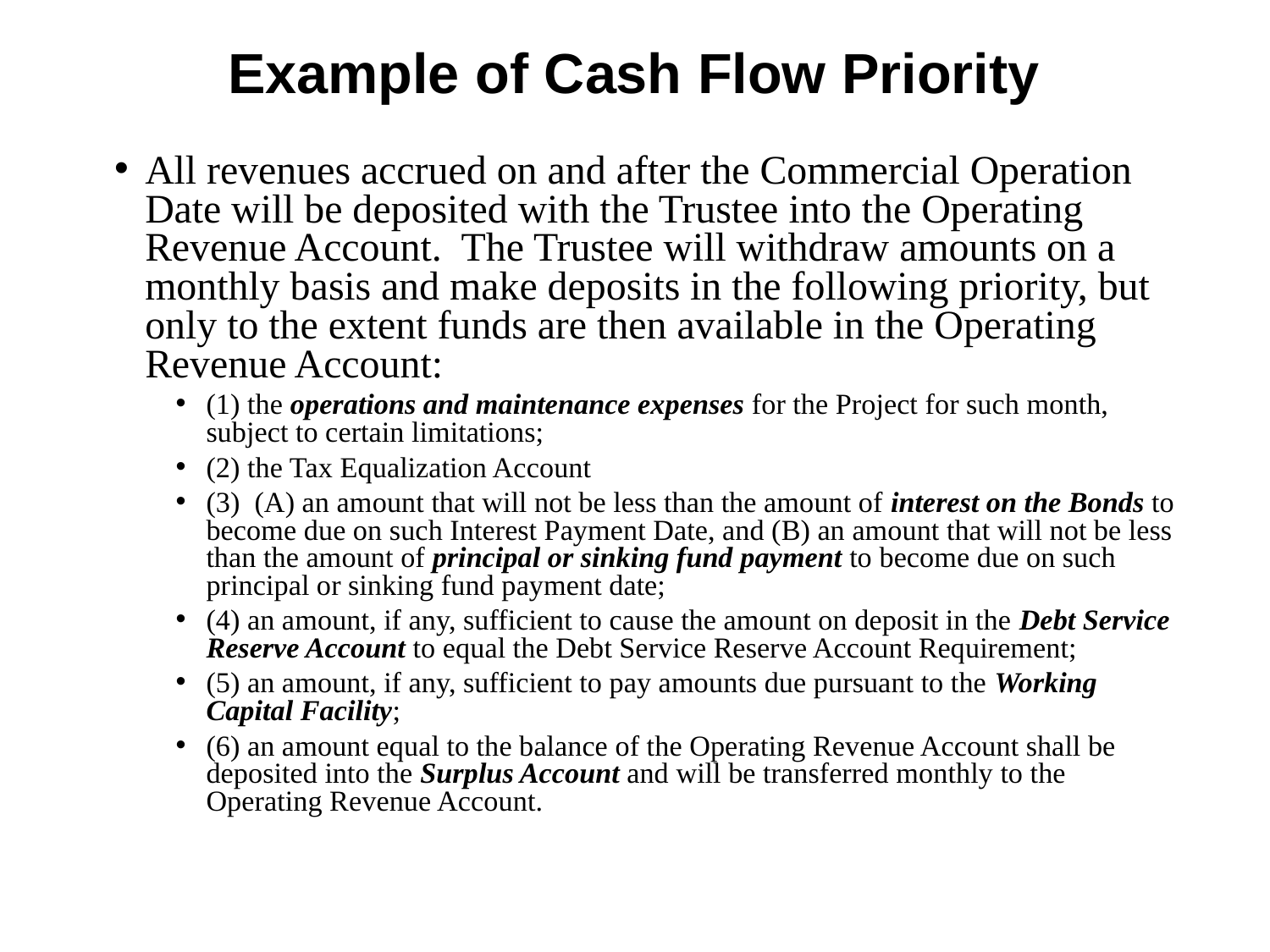

# Example of Cash Flow Priority
All revenues accrued on and after the Commercial Operation Date will be deposited with the Trustee into the Operating Revenue Account.  The Trustee will withdraw amounts on a monthly basis and make deposits in the following priority, but only to the extent funds are then available in the Operating Revenue Account:
(1) the operations and maintenance expenses for the Project for such month, subject to certain limitations;
(2) the Tax Equalization Account
(3)  (A) an amount that will not be less than the amount of interest on the Bonds to become due on such Interest Payment Date, and (B) an amount that will not be less than the amount of principal or sinking fund payment to become due on such principal or sinking fund payment date;
(4) an amount, if any, sufficient to cause the amount on deposit in the Debt Service Reserve Account to equal the Debt Service Reserve Account Requirement;
(5) an amount, if any, sufficient to pay amounts due pursuant to the Working Capital Facility;
(6) an amount equal to the balance of the Operating Revenue Account shall be deposited into the Surplus Account and will be transferred monthly to the Operating Revenue Account.